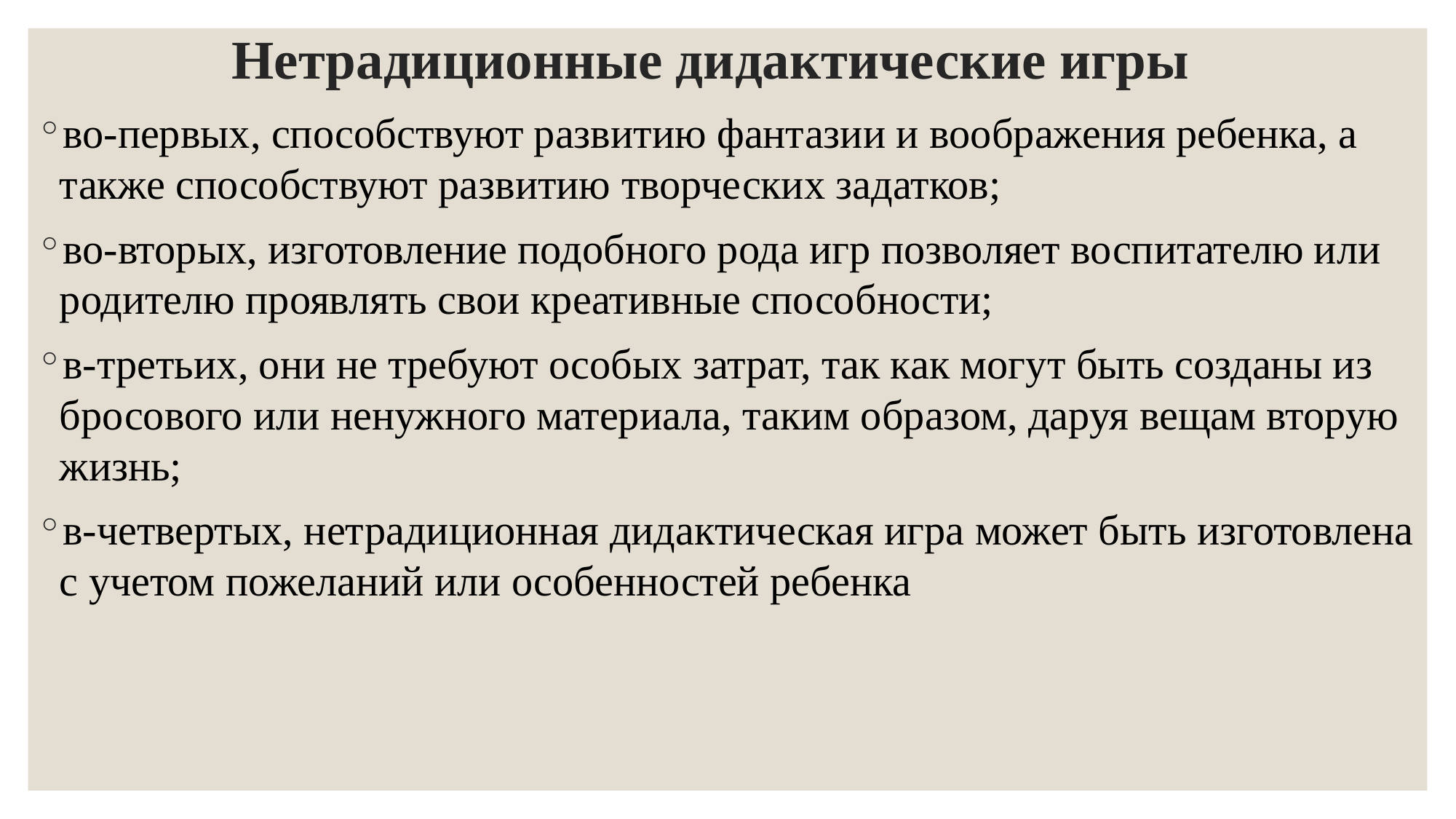

# Нетрадиционные дидактические игры
во-первых, способствуют развитию фантазии и воображения ребенка, а также способствуют развитию творческих задатков;
во-вторых, изготовление подобного рода игр позволяет воспитателю или родителю проявлять свои креативные способности;
в-третьих, они не требуют особых затрат, так как могут быть созданы из бросового или ненужного материала, таким образом, даруя вещам вторую жизнь;
в-четвертых, нетрадиционная дидактическая игра может быть изготовлена с учетом пожеланий или особенностей ребенка